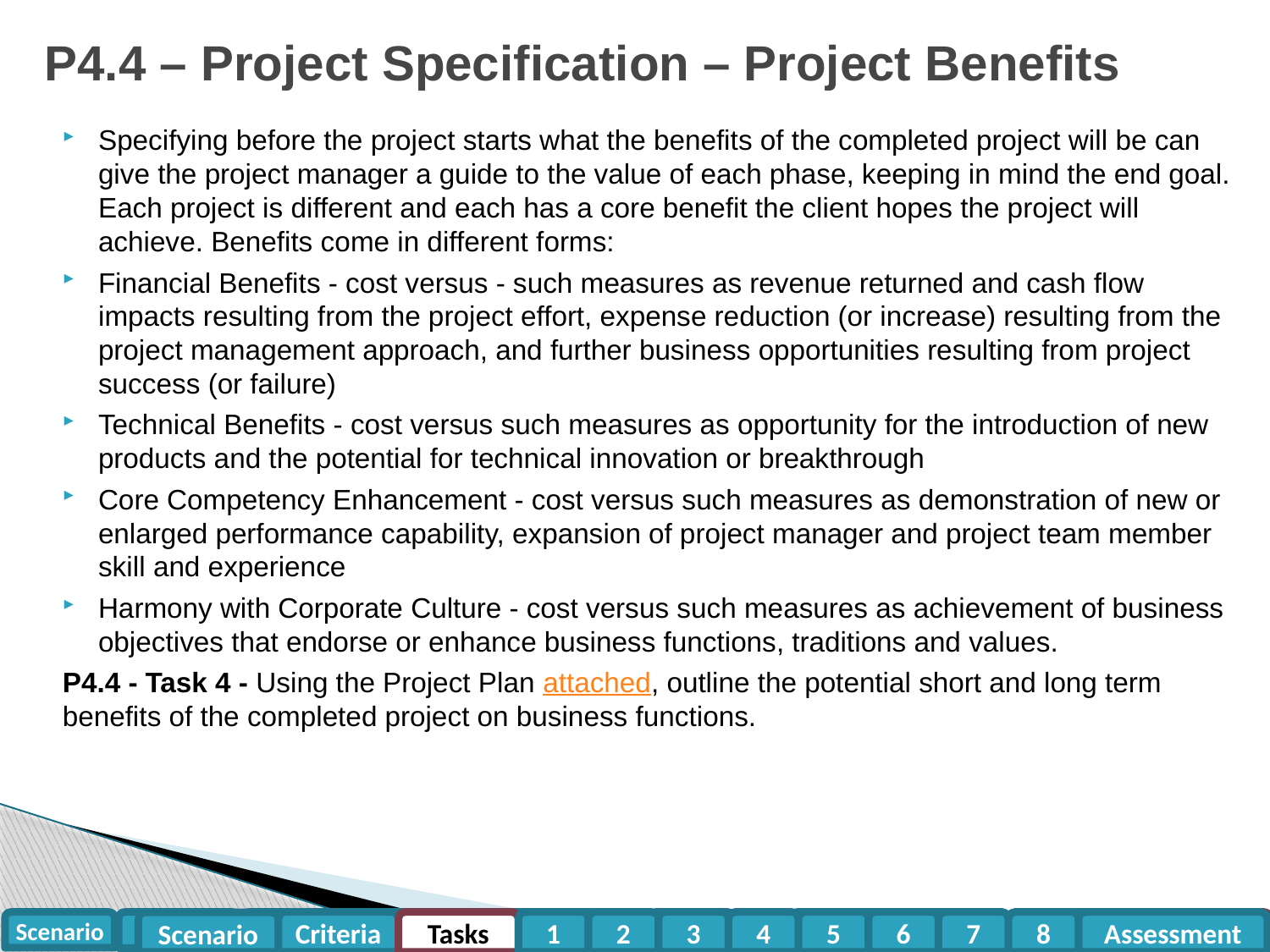

# P4.4 – Project Specification – Project Benefits
Specifying before the project starts what the benefits of the completed project will be can give the project manager a guide to the value of each phase, keeping in mind the end goal. Each project is different and each has a core benefit the client hopes the project will achieve. Benefits come in different forms:
Financial Benefits - cost versus - such measures as revenue returned and cash flow impacts resulting from the project effort, expense reduction (or increase) resulting from the project management approach, and further business opportunities resulting from project success (or failure)
Technical Benefits - cost versus such measures as opportunity for the introduction of new products and the potential for technical innovation or breakthrough
Core Competency Enhancement - cost versus such measures as demonstration of new or enlarged performance capability, expansion of project manager and project team member skill and experience
Harmony with Corporate Culture - cost versus such measures as achievement of business objectives that endorse or enhance business functions, traditions and values.
P4.4 - Task 4 - Using the Project Plan attached, outline the potential short and long term benefits of the completed project on business functions.
Criteria
Tasks
1
2
3
4
5
6
7
8
Assessment
Scenario